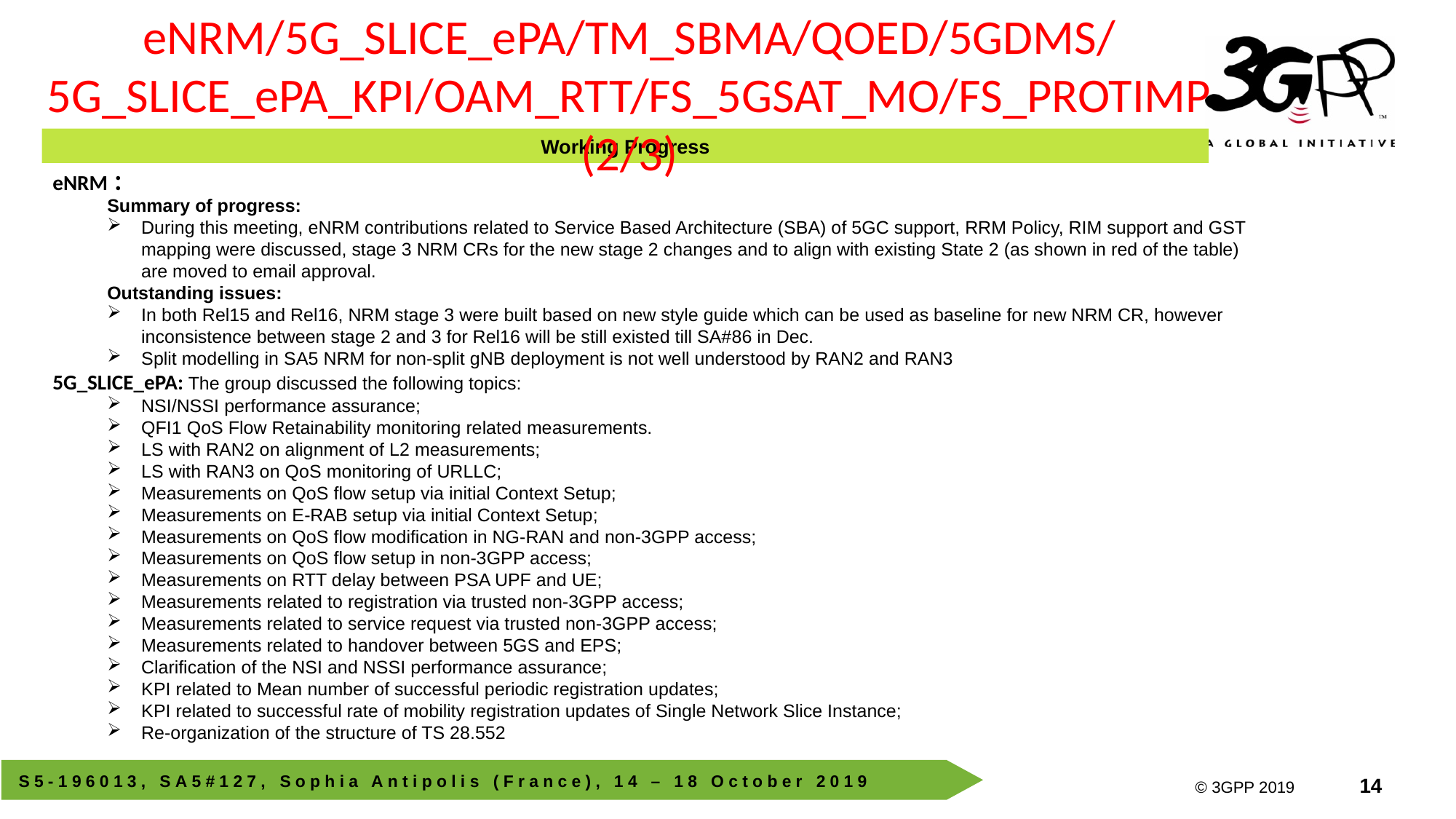

eNRM/5G_SLICE_ePA/TM_SBMA/QOED/5GDMS/5G_SLICE_ePA_KPI/OAM_RTT/FS_5GSAT_MO/FS_PROTIMP (2/3)
Working Progress
eNRM：
Summary of progress:
During this meeting, eNRM contributions related to Service Based Architecture (SBA) of 5GC support, RRM Policy, RIM support and GST mapping were discussed, stage 3 NRM CRs for the new stage 2 changes and to align with existing State 2 (as shown in red of the table) are moved to email approval.
Outstanding issues:
In both Rel15 and Rel16, NRM stage 3 were built based on new style guide which can be used as baseline for new NRM CR, however inconsistence between stage 2 and 3 for Rel16 will be still existed till SA#86 in Dec.
Split modelling in SA5 NRM for non-split gNB deployment is not well understood by RAN2 and RAN3
5G_SLICE_ePA: The group discussed the following topics:
NSI/NSSI performance assurance;
QFI1 QoS Flow Retainability monitoring related measurements.
LS with RAN2 on alignment of L2 measurements;
LS with RAN3 on QoS monitoring of URLLC;
Measurements on QoS flow setup via initial Context Setup;
Measurements on E-RAB setup via initial Context Setup;
Measurements on QoS flow modification in NG-RAN and non-3GPP access;
Measurements on QoS flow setup in non-3GPP access;
Measurements on RTT delay between PSA UPF and UE;
Measurements related to registration via trusted non-3GPP access;
Measurements related to service request via trusted non-3GPP access;
Measurements related to handover between 5GS and EPS;
Clarification of the NSI and NSSI performance assurance;
KPI related to Mean number of successful periodic registration updates;
KPI related to successful rate of mobility registration updates of Single Network Slice Instance;
Re-organization of the structure of TS 28.552